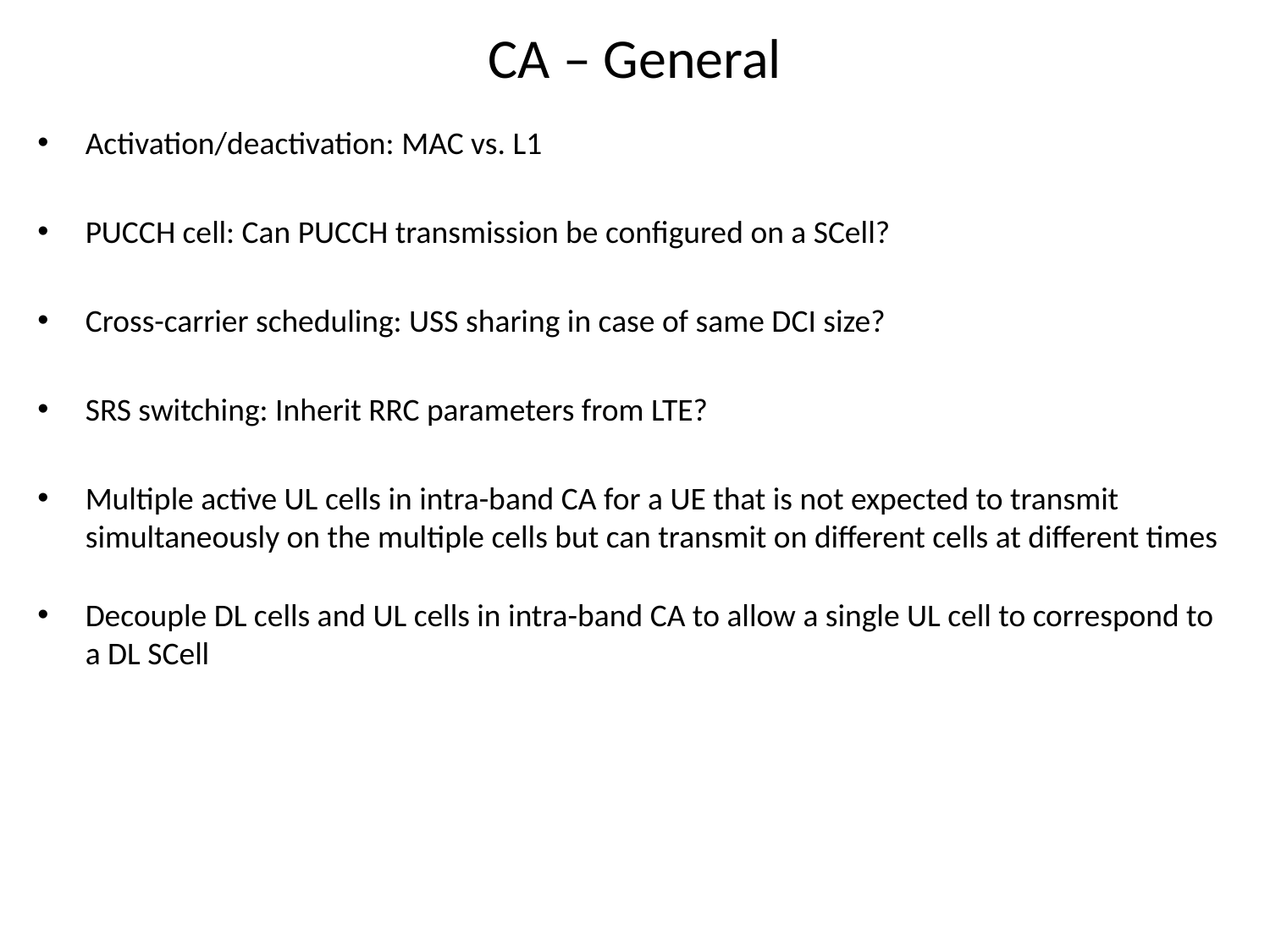

# CA – General
Activation/deactivation: MAC vs. L1

PUCCH cell: Can PUCCH transmission be configured on a SCell?

Cross-carrier scheduling: USS sharing in case of same DCI size?

SRS switching: Inherit RRC parameters from LTE?

Multiple active UL cells in intra-band CA for a UE that is not expected to transmit simultaneously on the multiple cells but can transmit on different cells at different times

Decouple DL cells and UL cells in intra-band CA to allow a single UL cell to correspond to a DL SCell